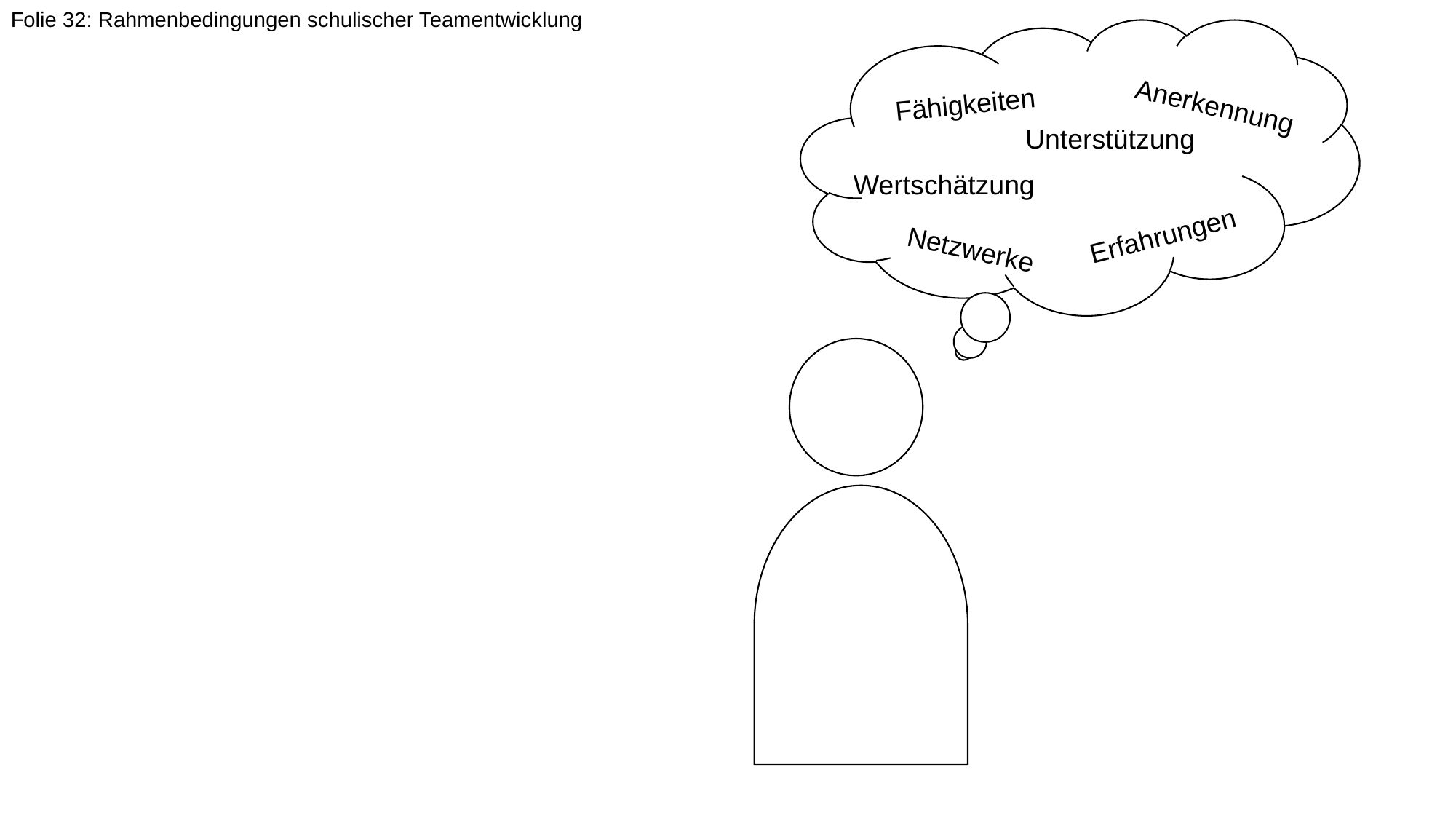

Folie 32: Rahmenbedingungen schulischer Teamentwicklung

Fähigkeiten
Anerkennung
Unterstützung
Wertschätzung
Erfahrungen
Netzwerke